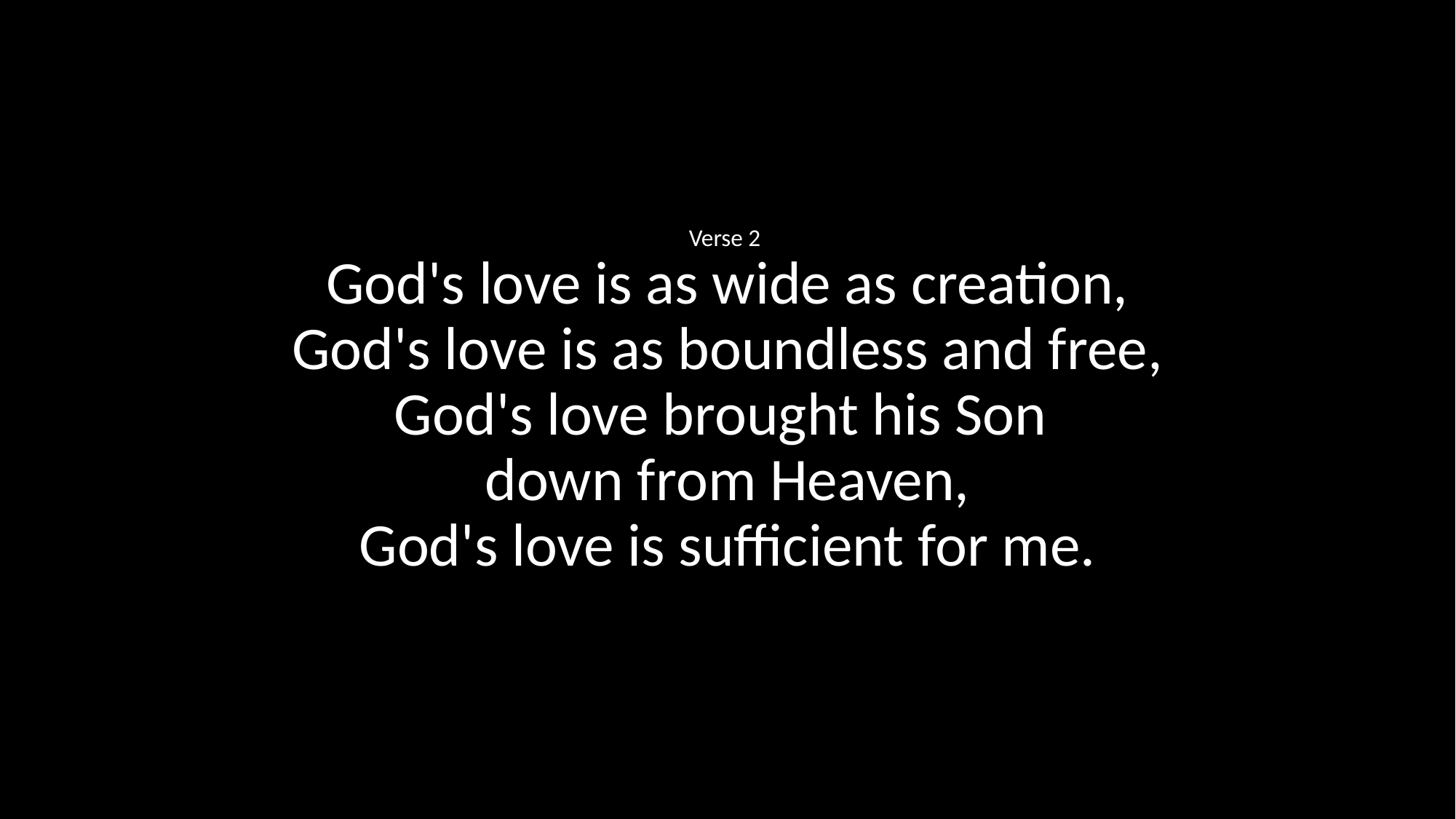

Verse 2
God's love is as wide as creation,
God's love is as boundless and free,
God's love brought his Son
down from Heaven,
God's love is sufficient for me.